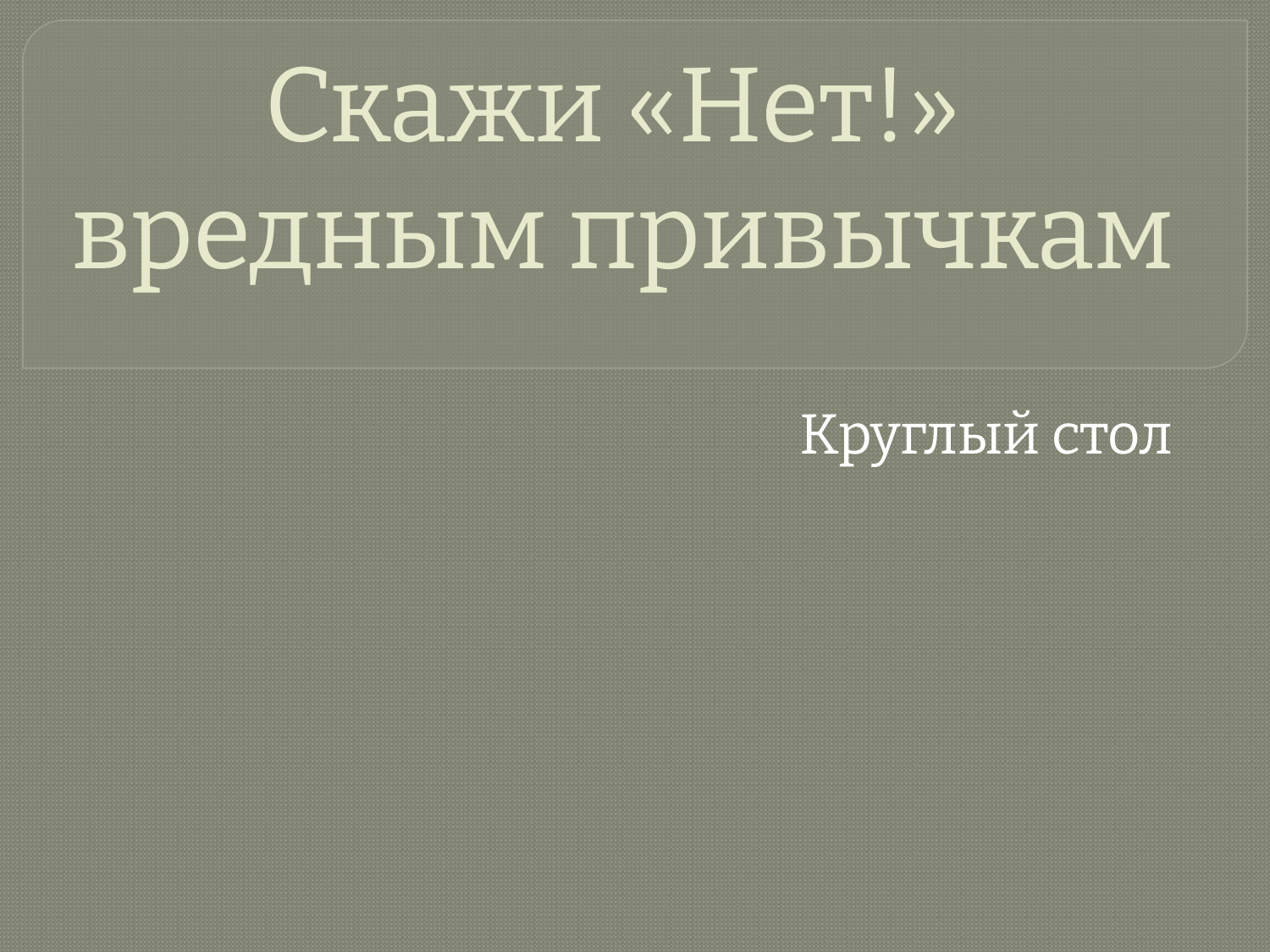

# Скажи «Нет!» вредным привычкам
Круглый стол